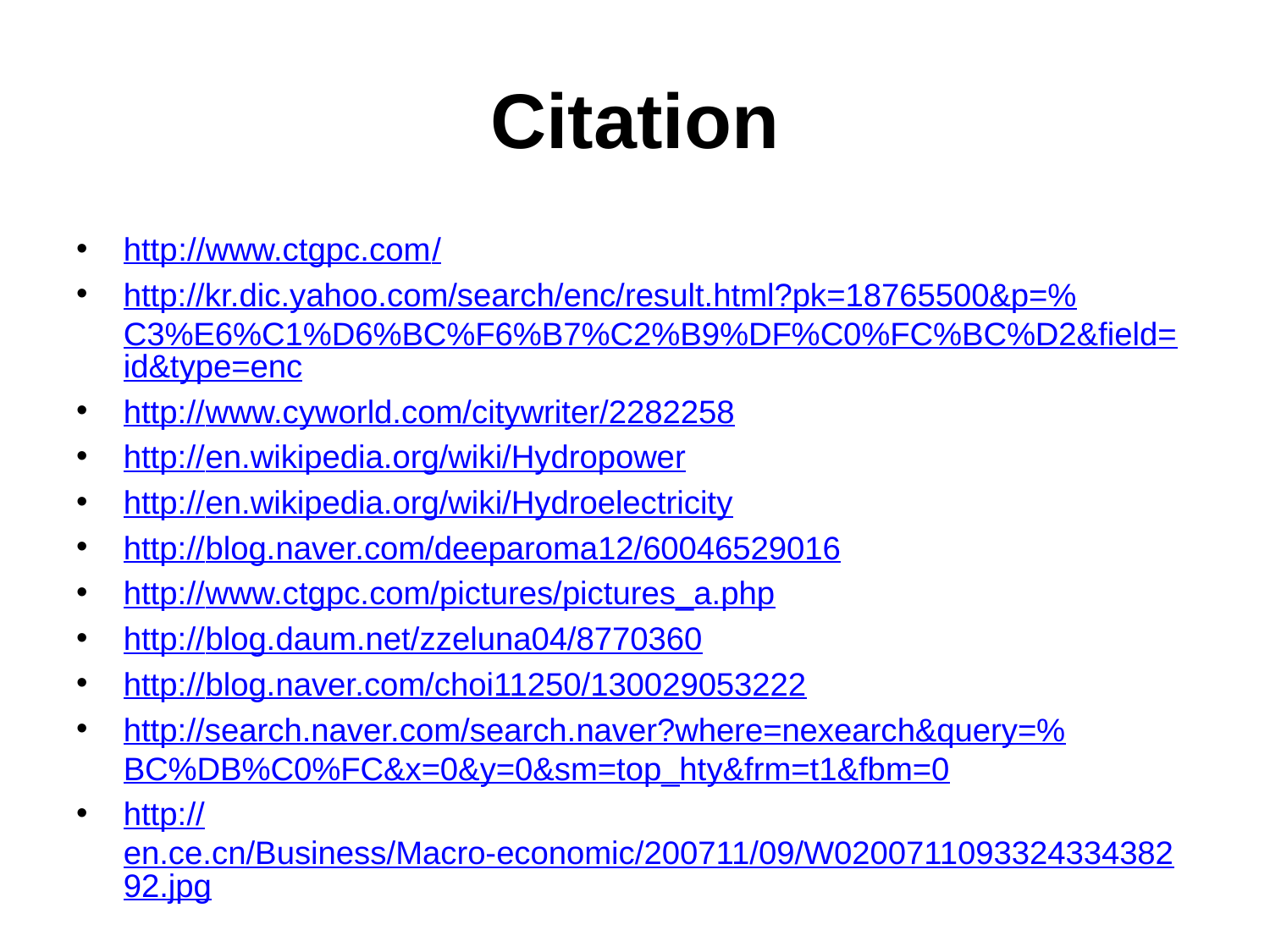

# Citation
http://www.ctgpc.com/
http://kr.dic.yahoo.com/search/enc/result.html?pk=18765500&p=%C3%E6%C1%D6%BC%F6%B7%C2%B9%DF%C0%FC%BC%D2&field=id&type=enc
http://www.cyworld.com/citywriter/2282258
http://en.wikipedia.org/wiki/Hydropower
http://en.wikipedia.org/wiki/Hydroelectricity
http://blog.naver.com/deeparoma12/60046529016
http://www.ctgpc.com/pictures/pictures_a.php
http://blog.daum.net/zzeluna04/8770360
http://blog.naver.com/choi11250/130029053222
http://search.naver.com/search.naver?where=nexearch&query=%BC%DB%C0%FC&x=0&y=0&sm=top_hty&frm=t1&fbm=0
http://en.ce.cn/Business/Macro-economic/200711/09/W020071109332433438292.jpg